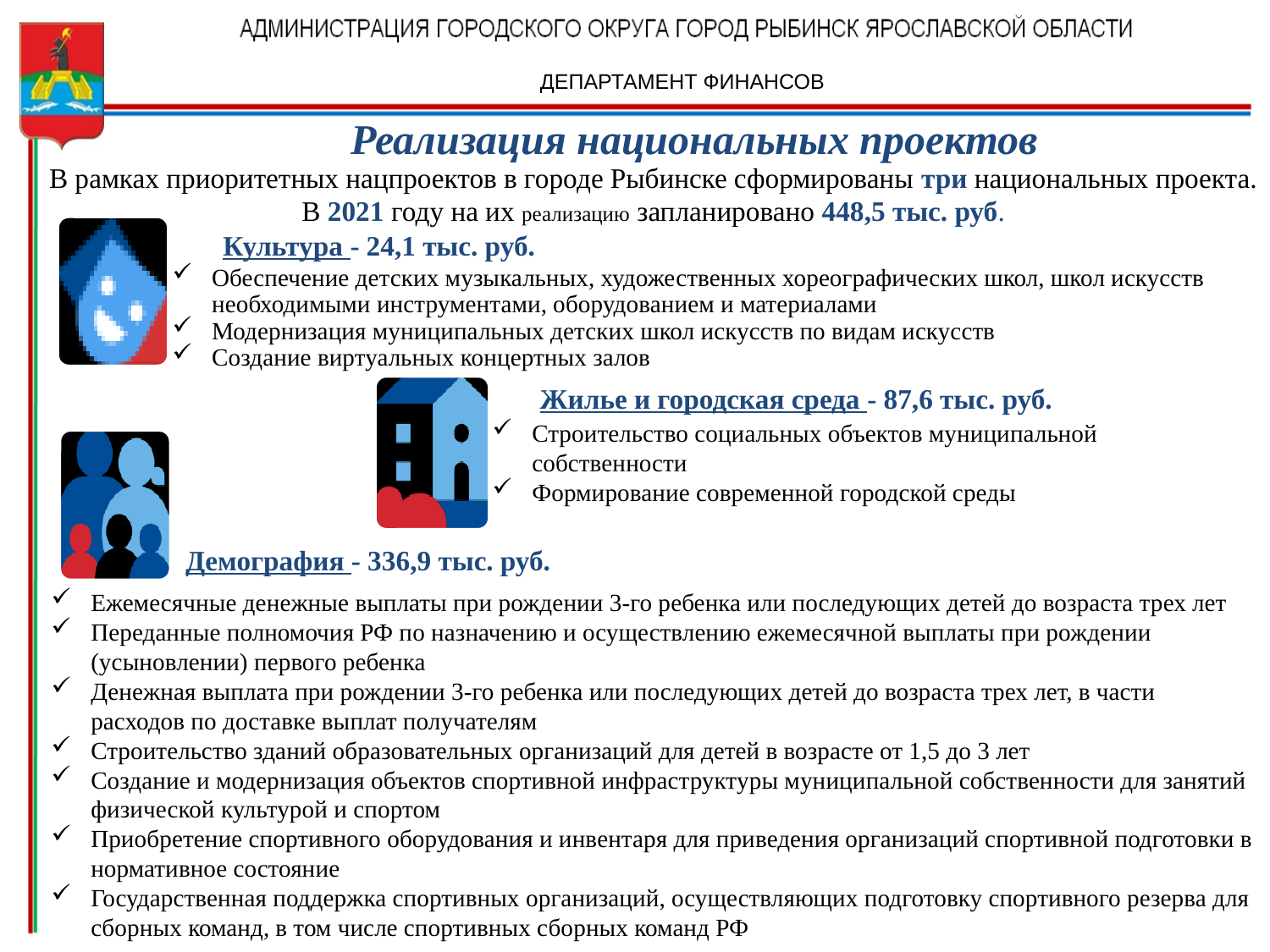

ДЕПАРТАМЕНТ ФИНАНСОВ
Реализация национальных проектов
В рамках приоритетных нацпроектов в городе Рыбинске сформированы три национальных проекта. В 2021 году на их реализацию запланировано 448,5 тыс. руб.
Культура - 24,1 тыс. руб.

Обеспечение детских музыкальных, художественных хореографических школ, школ искусств необходимыми инструментами, оборудованием и материалами
Модернизация муниципальных детских школ искусств по видам искусств
Создание виртуальных концертных залов

Жилье и городская среда - 87,6 тыс. руб.

Строительство социальных объектов муниципальной собственности
Формирование современной городской среды

Демография - 336,9 тыс. руб.
Ежемесячные денежные выплаты при рождении 3-го ребенка или последующих детей до возраста трех лет
Переданные полномочия РФ по назначению и осуществлению ежемесячной выплаты при рождении (усыновлении) первого ребенка
Денежная выплата при рождении 3-го ребенка или последующих детей до возраста трех лет, в части расходов по доставке выплат получателям
Строительство зданий образовательных организаций для детей в возрасте от 1,5 до 3 лет
Создание и модернизация объектов спортивной инфраструктуры муниципальной собственности для занятий физической культурой и спортом
Приобретение спортивного оборудования и инвентаря для приведения организаций спортивной подготовки в нормативное состояние
Государственная поддержка спортивных организаций, осуществляющих подготовку спортивного резерва для сборных команд, в том числе спортивных сборных команд РФ